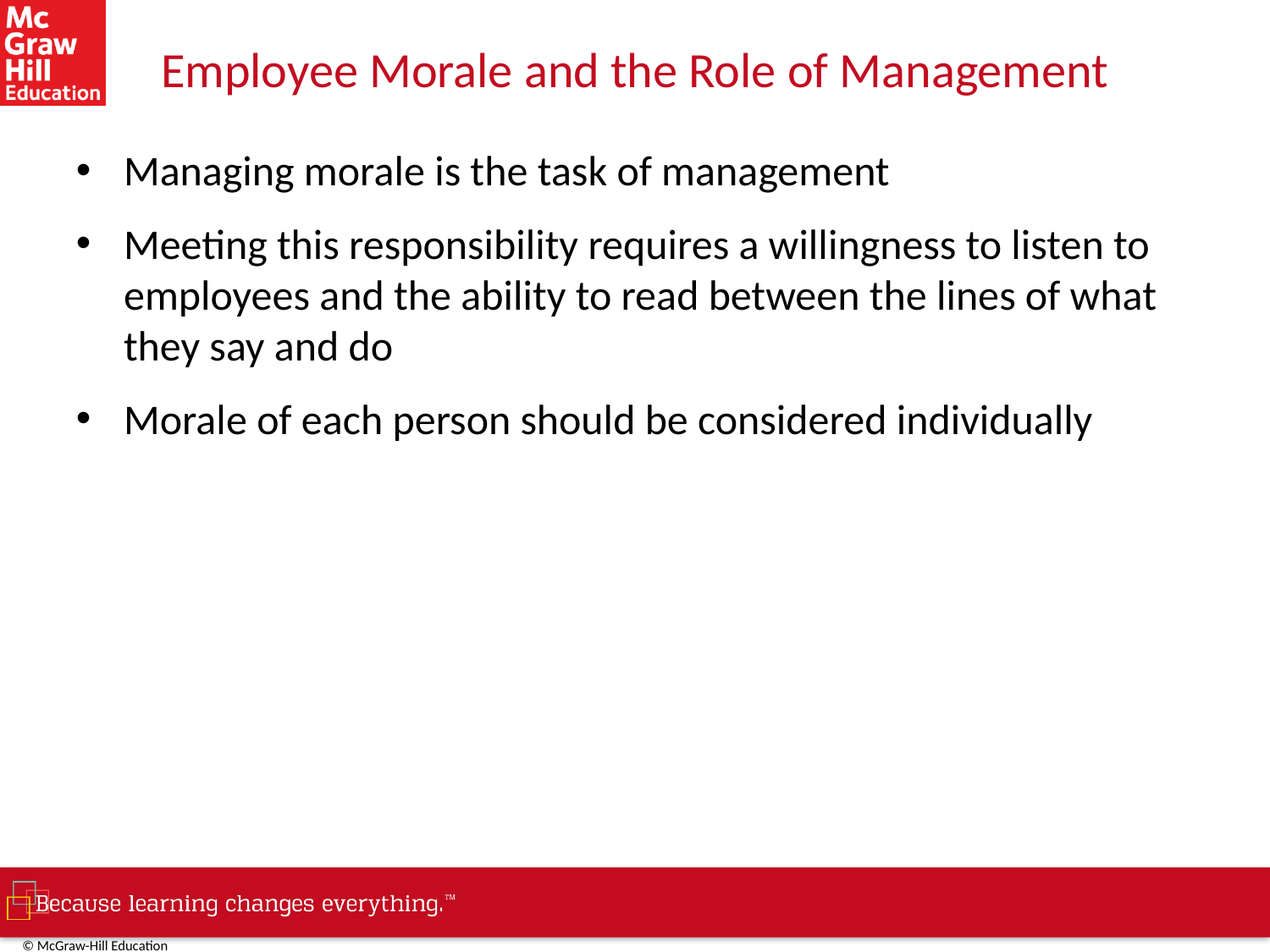

# Employee Morale and the Role of Management
Managing morale is the task of management
Meeting this responsibility requires a willingness to listen to employees and the ability to read between the lines of what they say and do
Morale of each person should be considered individually